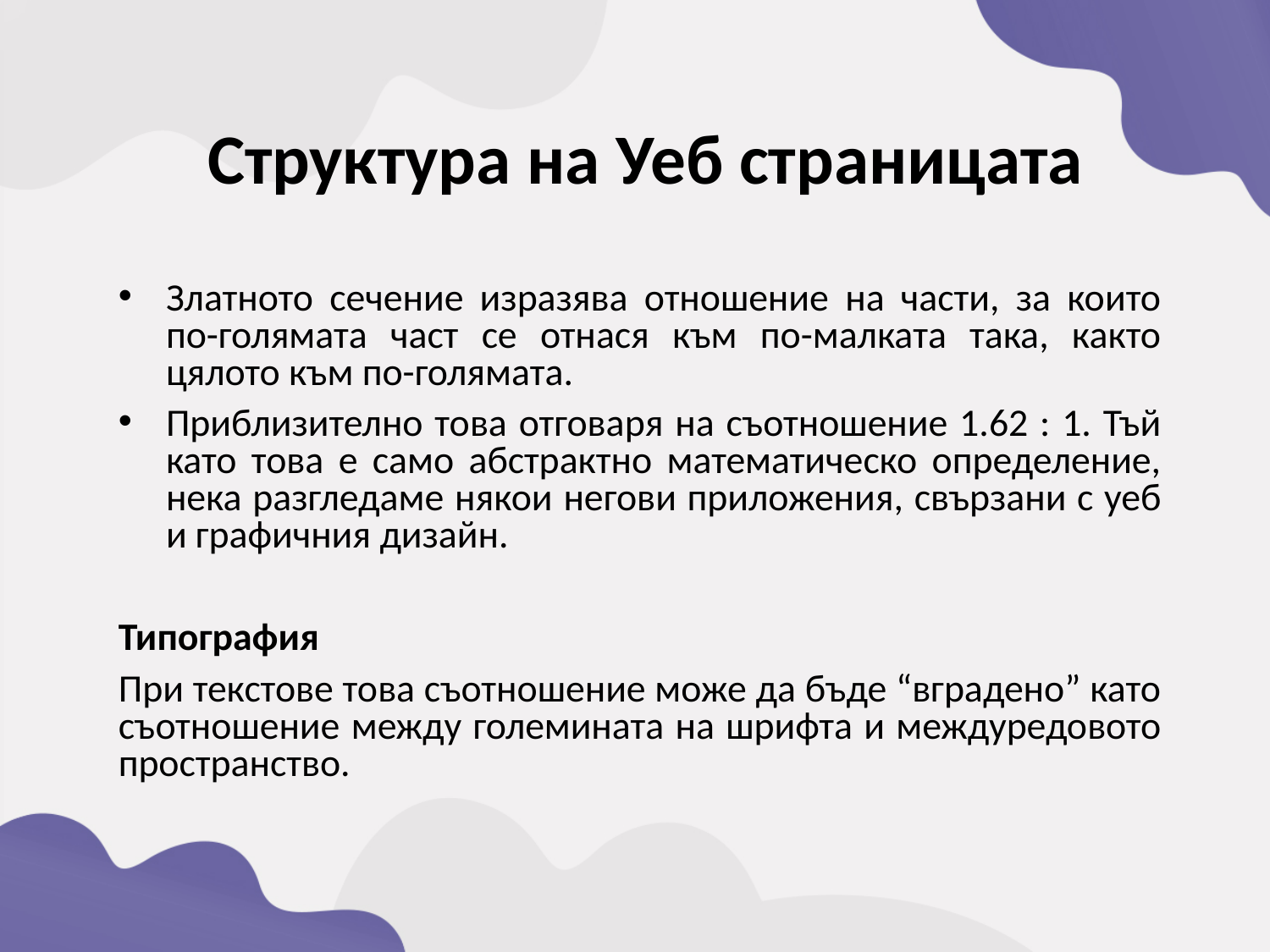

Структура на Уеб страницата

Златното сечение изразява отношение на части, за които по-голямата част се отнася към по-малката така, както цялото към по-голямата.
Приблизително това отговаря на съотношение 1.62 : 1. Тъй като това е само абстрактно математическо определение, нека разгледаме някои негови приложения, свързани с уеб и графичния дизайн.

Типография
При текстове това съотношение може да бъде “вградено” като съотношение между големината на шрифта и междуредовото пространство.